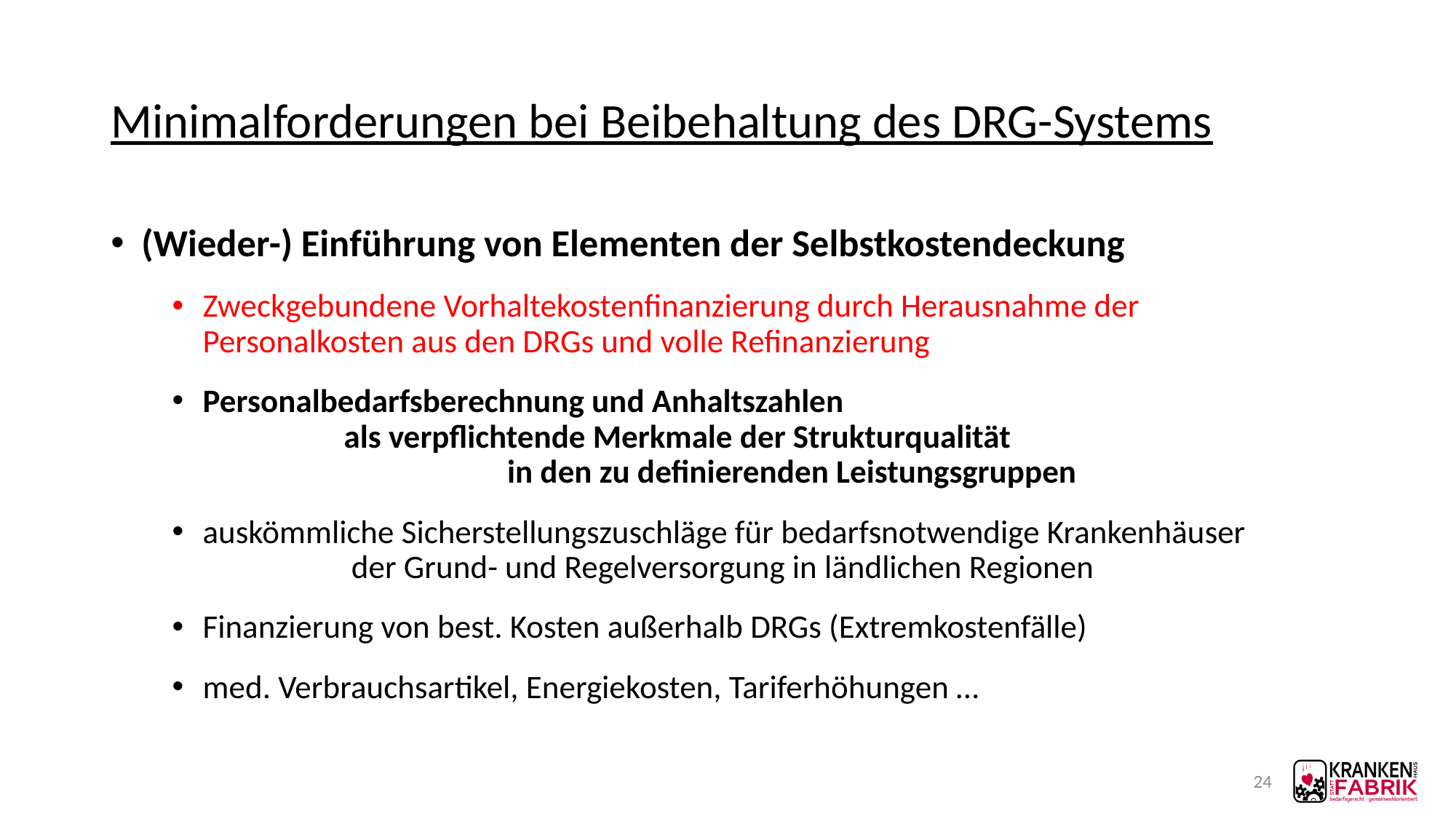

# Minimalforderungen bei Beibehaltung des DRG-Systems
(Wieder-) Einführung von Elementen der Selbstkostendeckung
Zweckgebundene Vorhaltekostenfinanzierung durch Herausnahme der Personalkosten aus den DRGs und volle Refinanzierung
Personalbedarfsberechnung und Anhaltszahlen                                                                                       als verpflichtende Merkmale der Strukturqualität                                                                                      in den zu definierenden Leistungsgruppen
auskömmliche Sicherstellungszuschläge für bedarfsnotwendige Krankenhäuser                                  der Grund- und Regelversorgung in ländlichen Regionen
Finanzierung von best. Kosten außerhalb DRGs (Extremkostenfälle)
med. Verbrauchsartikel, Energiekosten, Tariferhöhungen …

24